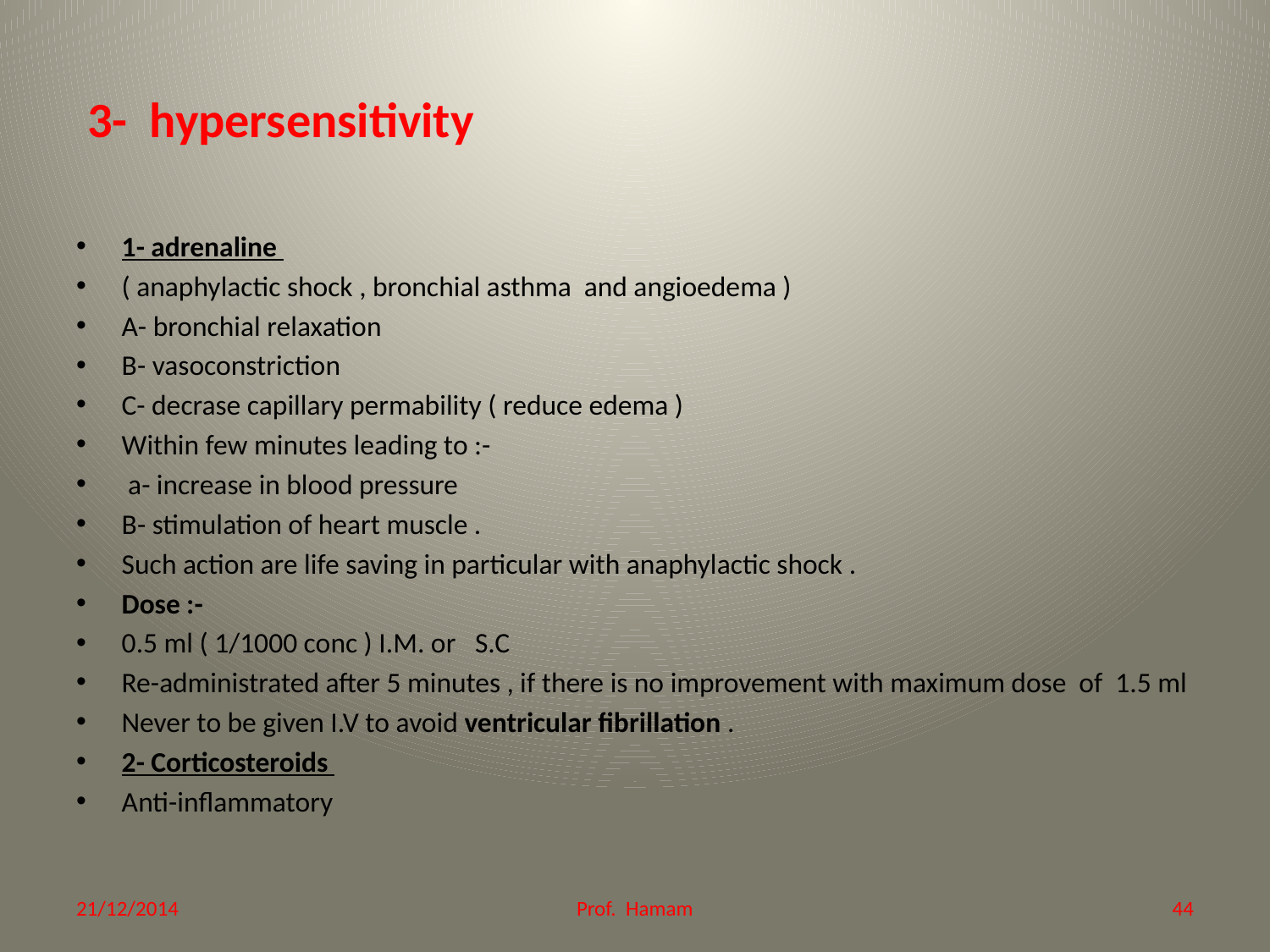

# 3-  hypersensitivity
1- adrenaline
( anaphylactic shock , bronchial asthma  and angioedema )
A- bronchial relaxation
B- vasoconstriction
C- decrase capillary permability ( reduce edema )
Within few minutes leading to :-
 a- increase in blood pressure
B- stimulation of heart muscle .
Such action are life saving in particular with anaphylactic shock .
Dose :-
0.5 ml ( 1/1000 conc ) I.M. or   S.C
Re-administrated after 5 minutes , if there is no improvement with maximum dose  of  1.5 ml
Never to be given I.V to avoid ventricular fibrillation .
2- Corticosteroids
Anti-inflammatory
21/12/2014
Prof.  Hamam
44